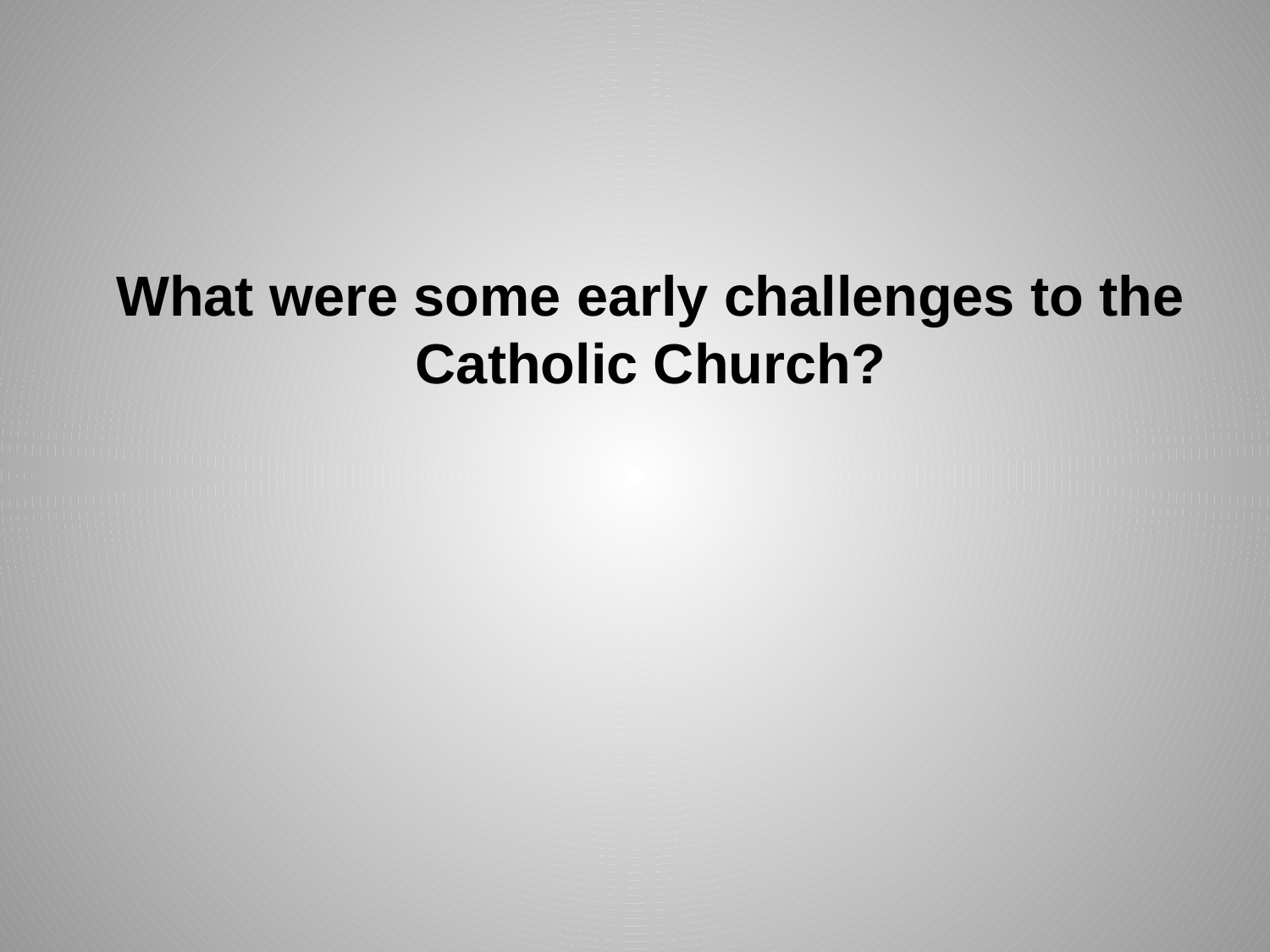

What were some early challenges to the Catholic Church?